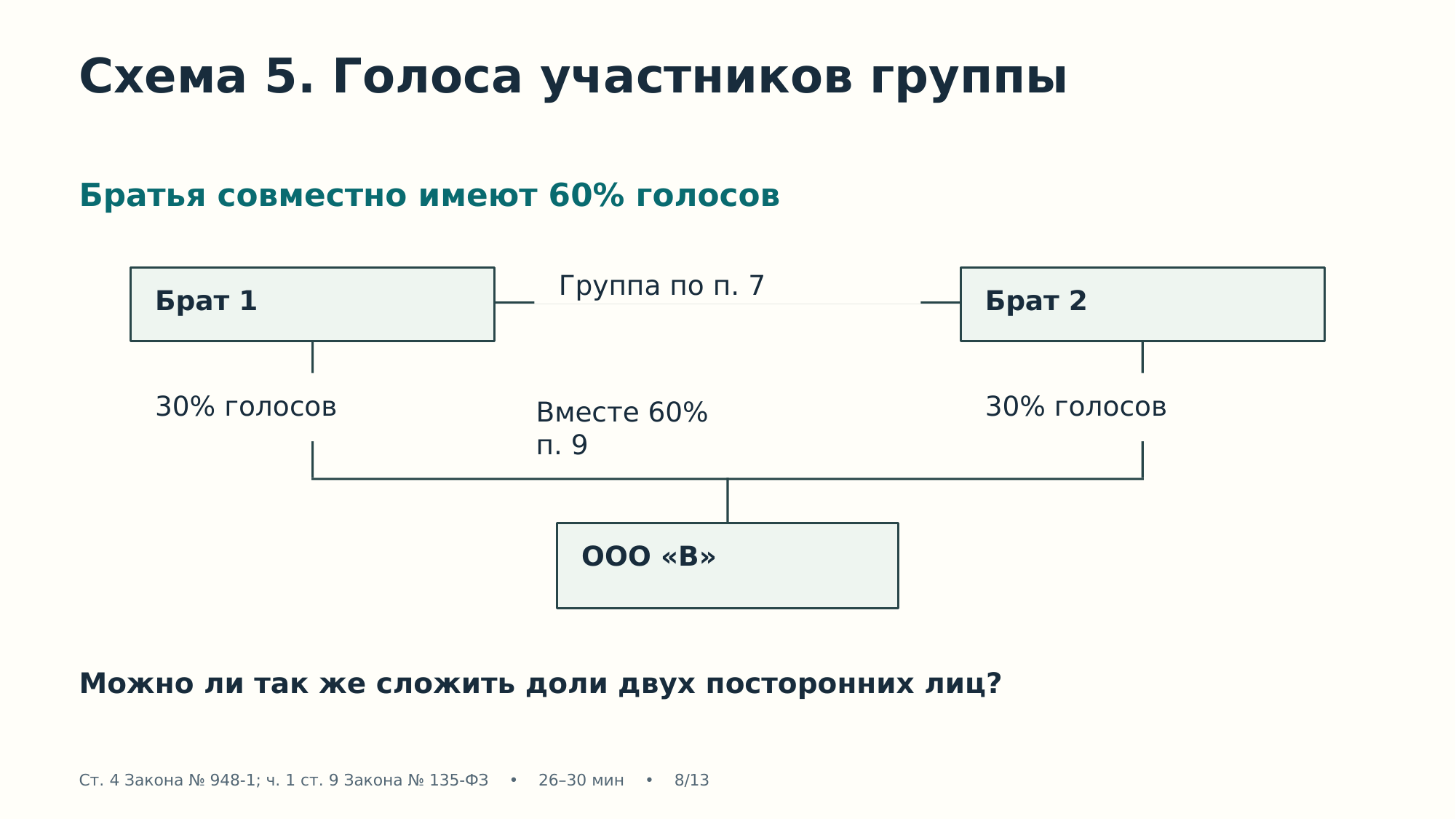

Схема 5. Голоса участников группы
Братья совместно имеют 60% голосов

Группа по п. 7

Брат 1
Брат 2

30% голосов
30% голосов
Вместе 60%
п. 9

ООО «В»
Можно ли так же сложить доли двух посторонних лиц?
Ст. 4 Закона № 948-1; ч. 1 ст. 9 Закона № 135-ФЗ    •    26–30 мин    •    8/13